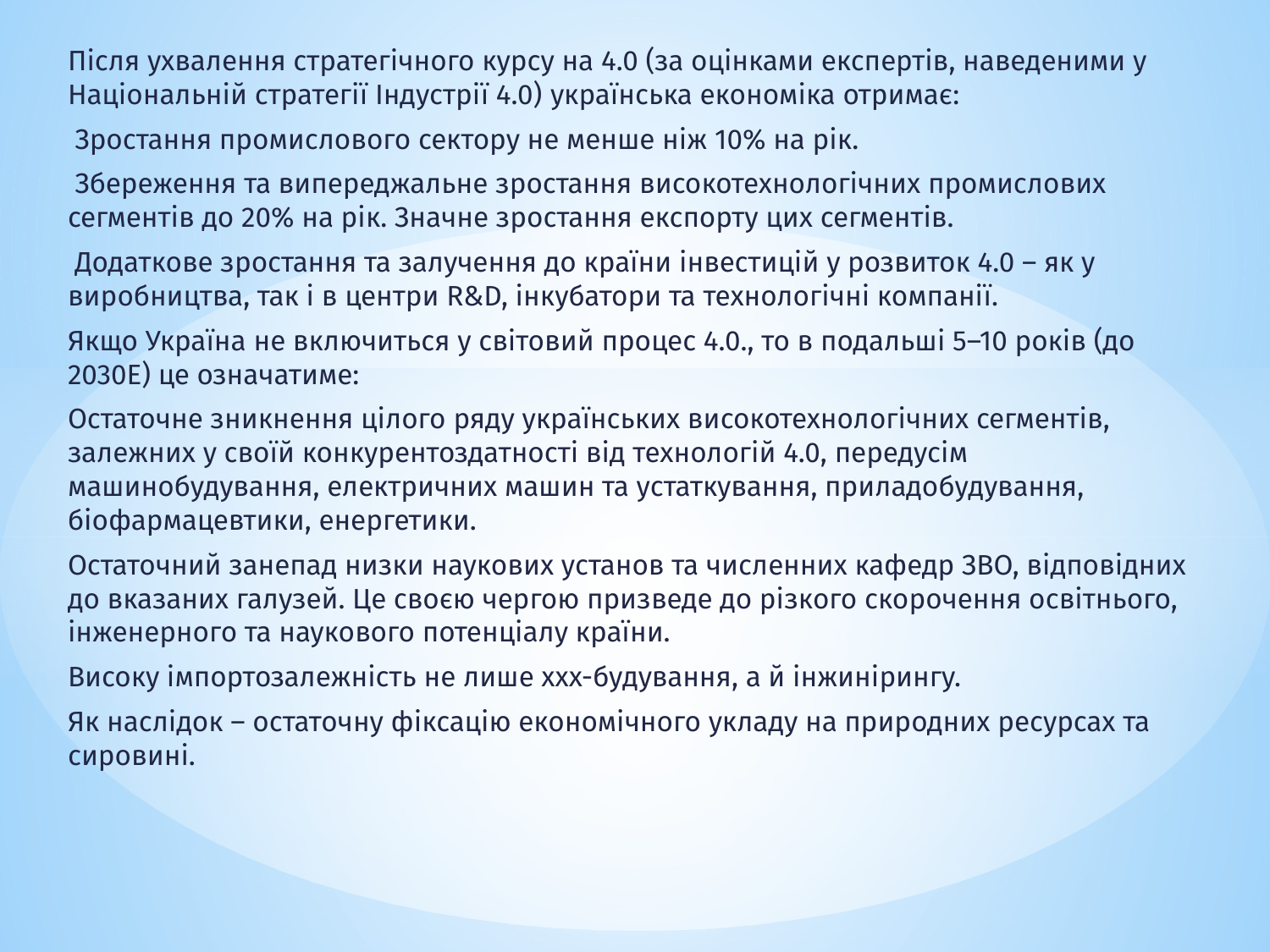

Після ухвалення стратегічного курсу на 4.0 (за оцінками експертів, наведеними у Національній стратегії Індустрії 4.0) українська економіка отримає:
 Зростання промислового сектору не менше ніж 10% на рік.
 Збереження та випереджальне зростання високотехнологічних промислових сегментів до 20% на рік. Значне зростання експорту цих сегментів.
 Додаткове зростання та залучення до країни інвестицій у розвиток 4.0 – як у виробництва, так і в центри R&D, інкубатори та технологічні компанії.
Якщо Україна не включиться у світовий процес 4.0., то в подальші 5–10 років (до 2030Е) це означатиме:
Остаточне зникнення цілого ряду українських високотехнологічних сегментів, залежних у своїй конкурентоздатності від технологій 4.0, передусім машинобудування, електричних машин та устаткування, приладобудування, біофармацевтики, енергетики.
Остаточний занепад низки наукових установ та численних кафедр ЗВО, відповідних до вказаних галузей. Це своєю чергою призведе до різкого скорочення освітнього, інженерного та наукового потенціалу країни.
Високу імпортозалежність не лише ххх-будування, а й інжинірингу.
Як наслідок – остаточну фіксацію економічного укладу на природних ресурсах та сировині.